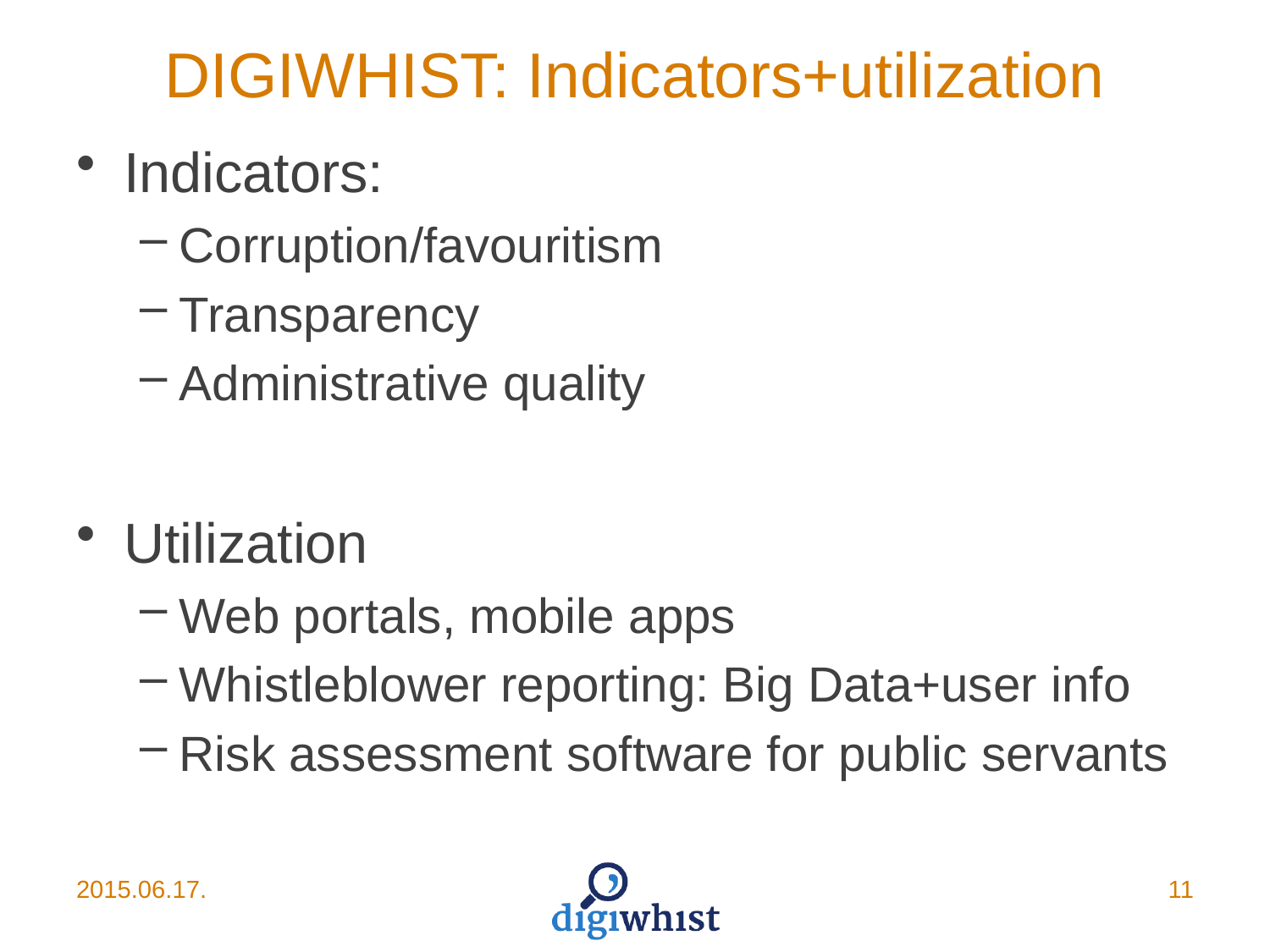

DIGIWHIST: Indicators+utilization
Indicators:
Corruption/favouritism
Transparency
Administrative quality

Utilization
Web portals, mobile apps
Whistleblower reporting: Big Data+user info
Risk assessment software for public servants

2015.06.17.
11